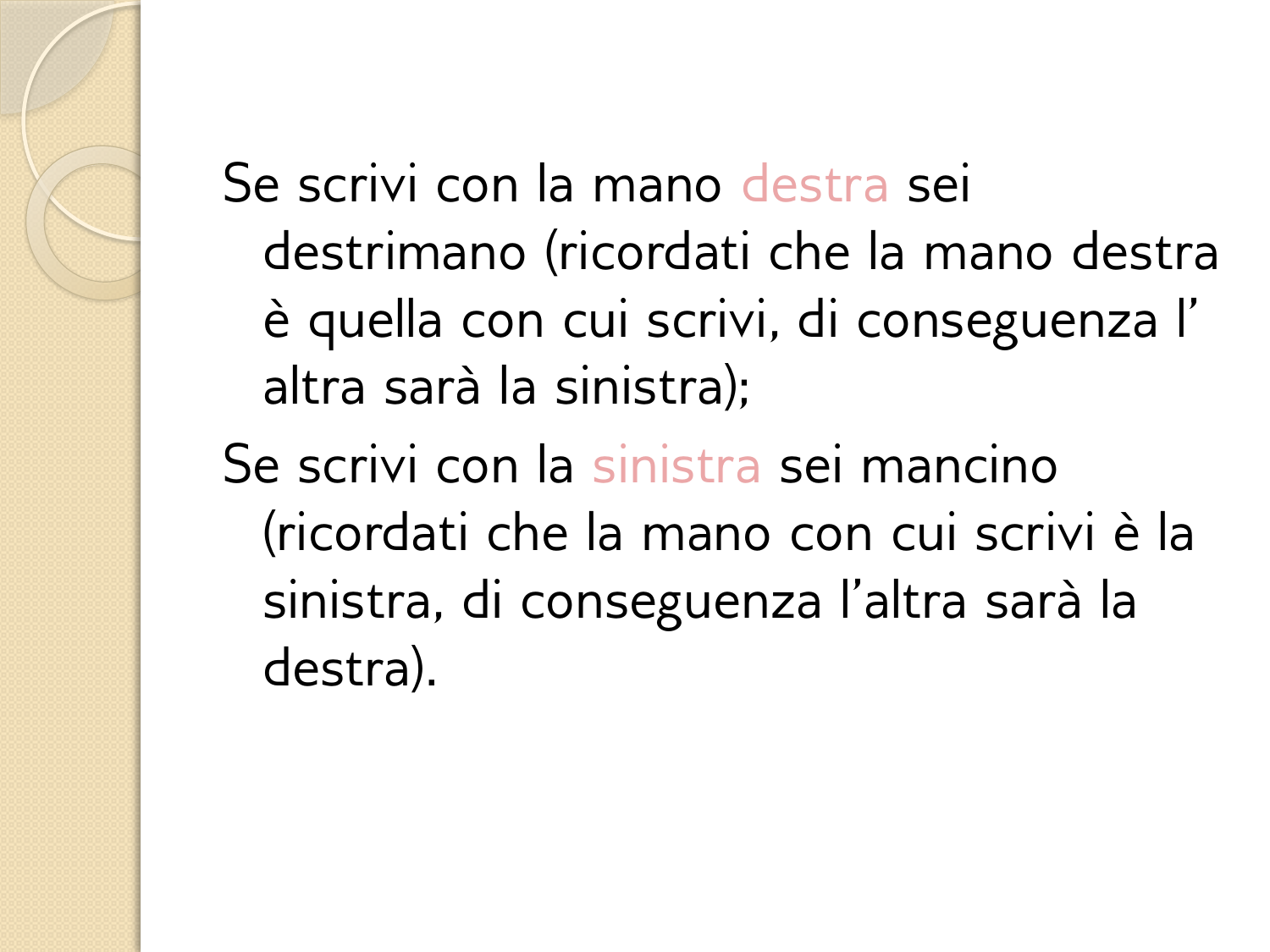

Se scrivi con la mano destra sei destrimano (ricordati che la mano destra è quella con cui scrivi, di conseguenza l’ altra sarà la sinistra);
Se scrivi con la sinistra sei mancino (ricordati che la mano con cui scrivi è la sinistra, di conseguenza l’altra sarà la destra).